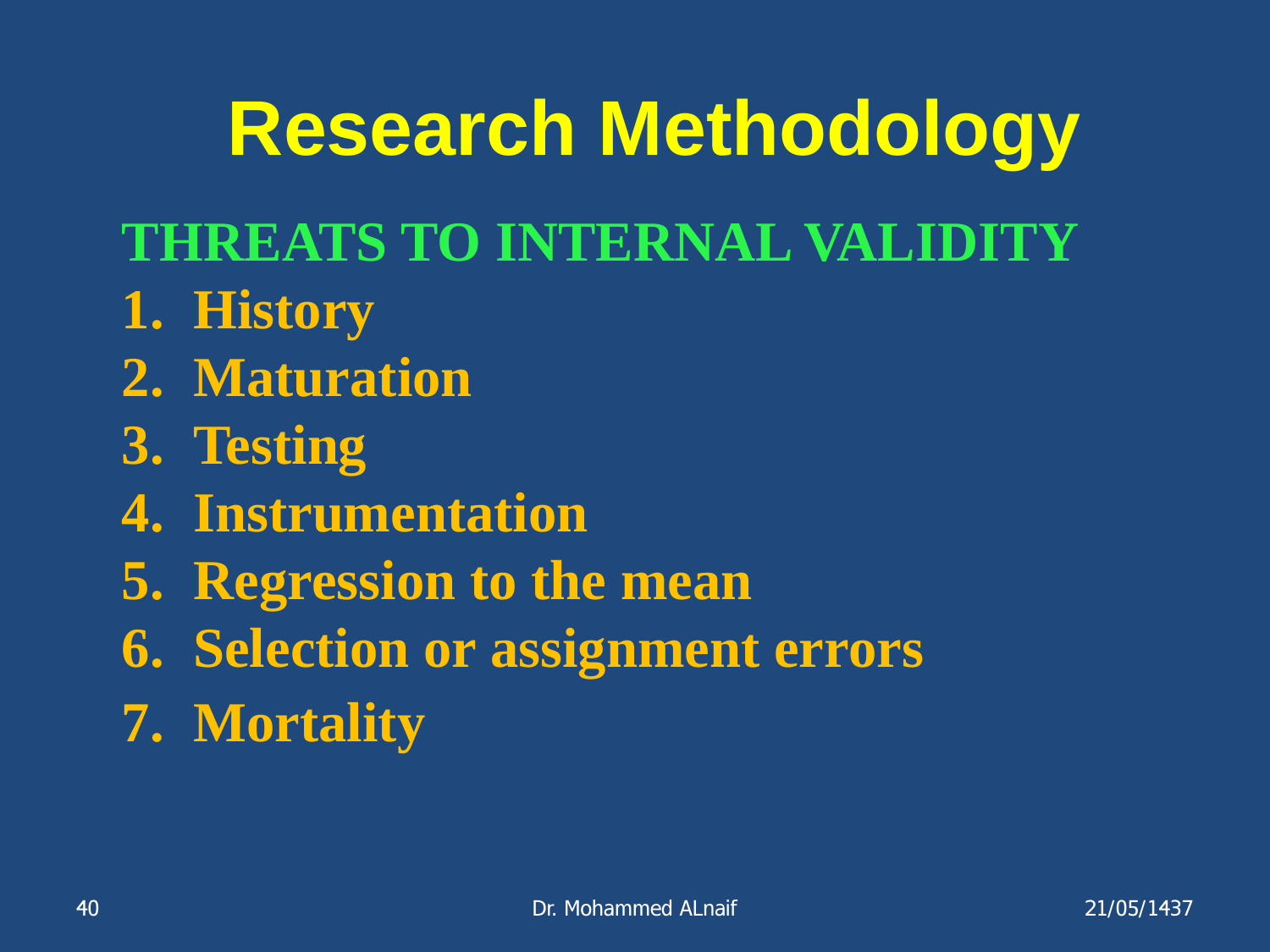

# Research Methodology
THREATS TO INTERNAL VALIDITY
History
Maturation
Testing
Instrumentation
Regression to the mean
Selection or assignment errors
Mortality
40
Dr. Mohammed ALnaif
21/05/1437